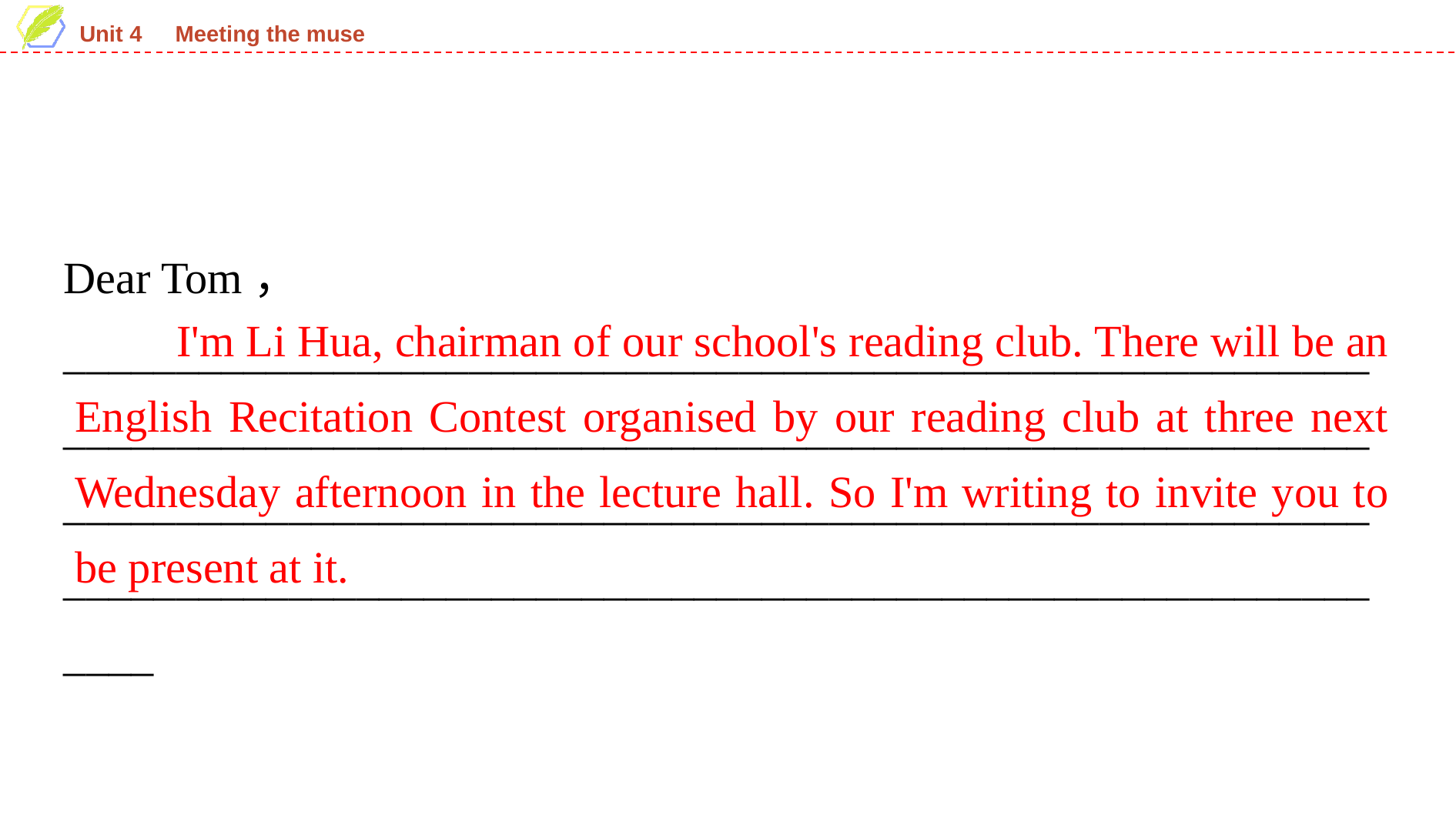

Dear Tom，
____________________________________________________________________________________________________________________________________________________________________________________________________________________________________________
　　I'm Li Hua, chairman of our school's reading club. There will be an English Recitation Contest organised by our reading club at three next Wednesday afternoon in the lecture hall. So I'm writing to invite you to be present at it.